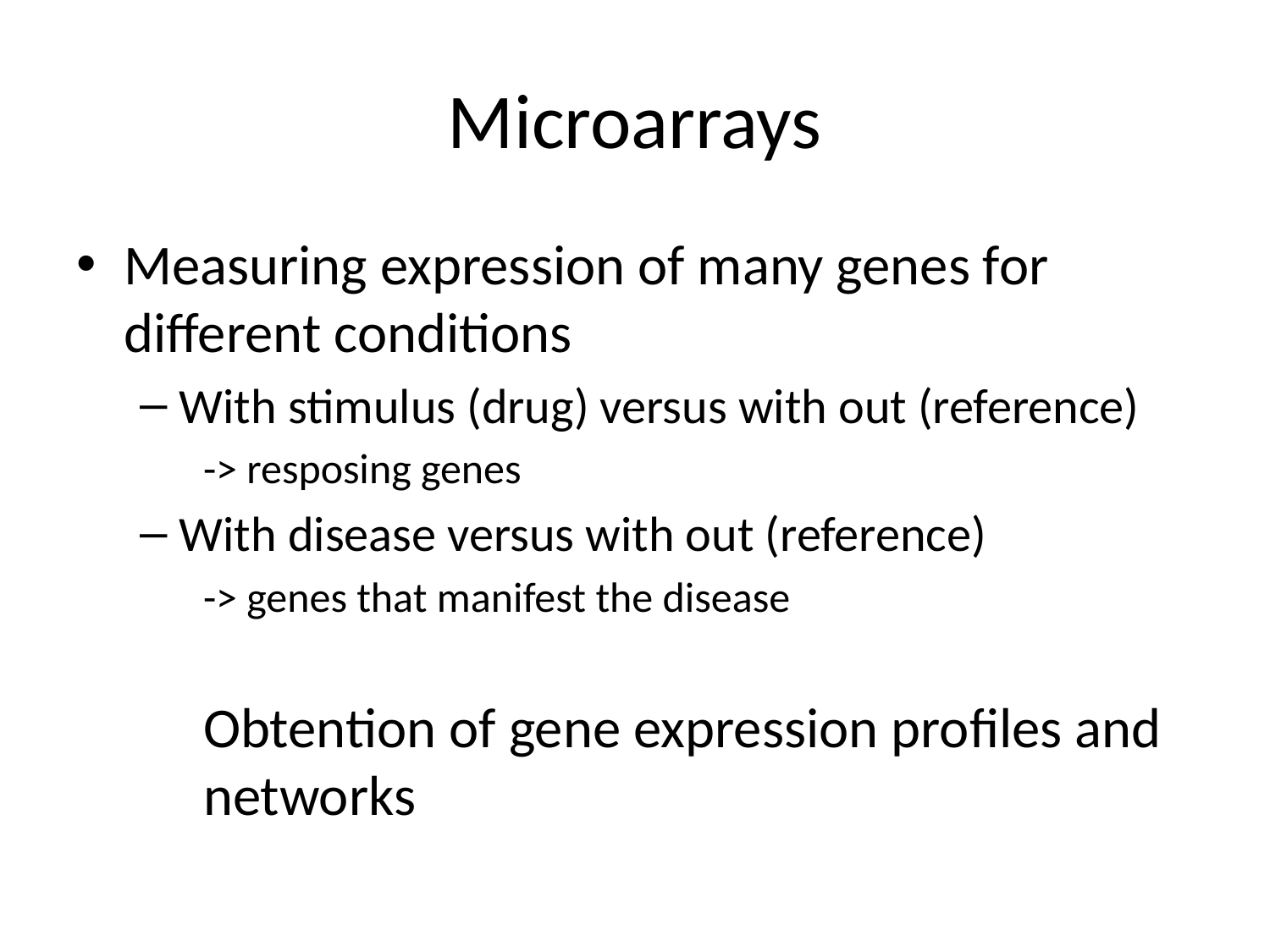

# Microarrays
Measuring expression of many genes for different conditions
With stimulus (drug) versus with out (reference)
-> resposing genes
With disease versus with out (reference)
-> genes that manifest the disease

Obtention of gene expression profiles and networks